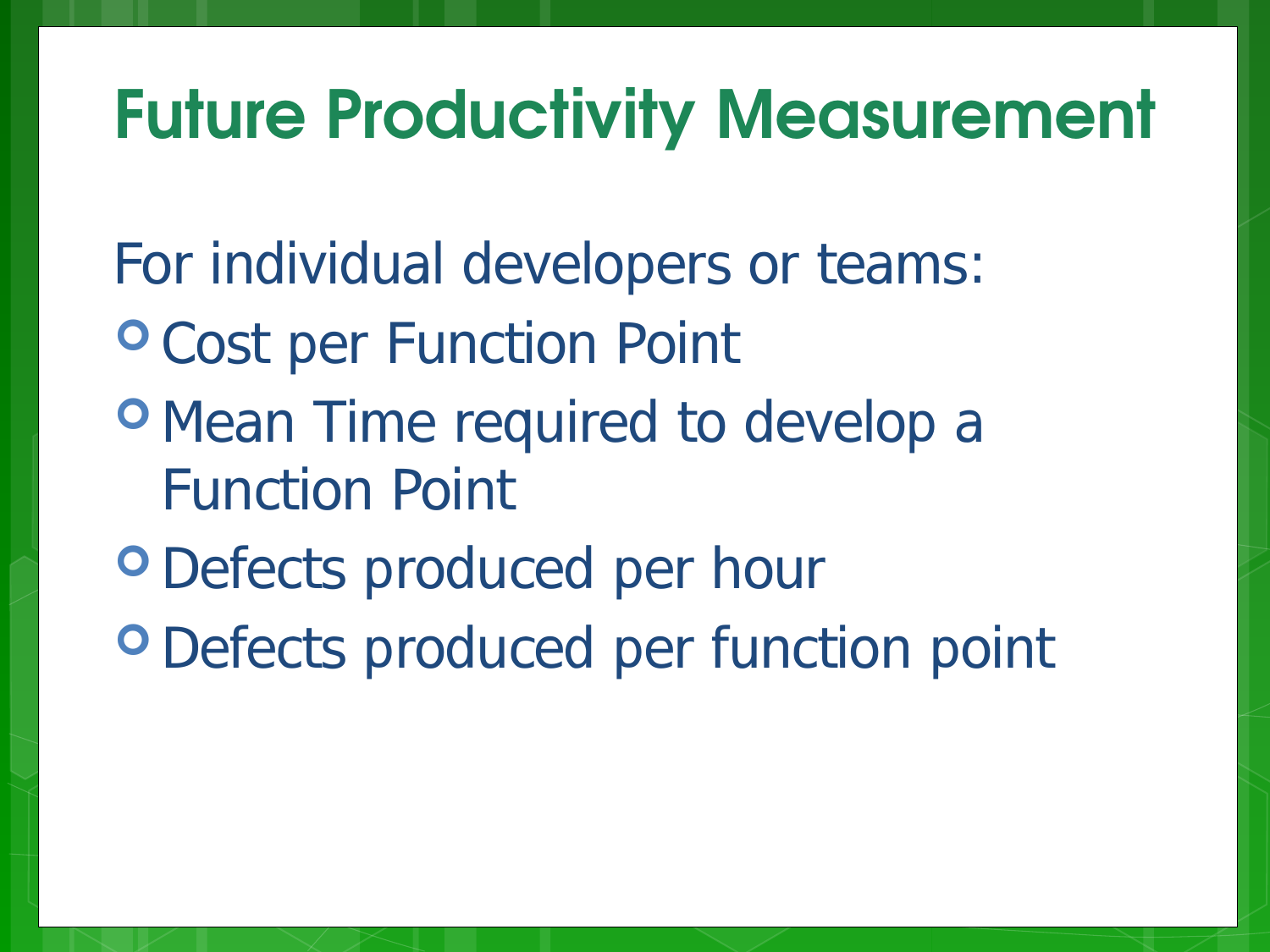

# Future Productivity Measurement
For individual developers or teams:
Cost per Function Point
Mean Time required to develop a Function Point
Defects produced per hour
Defects produced per function point